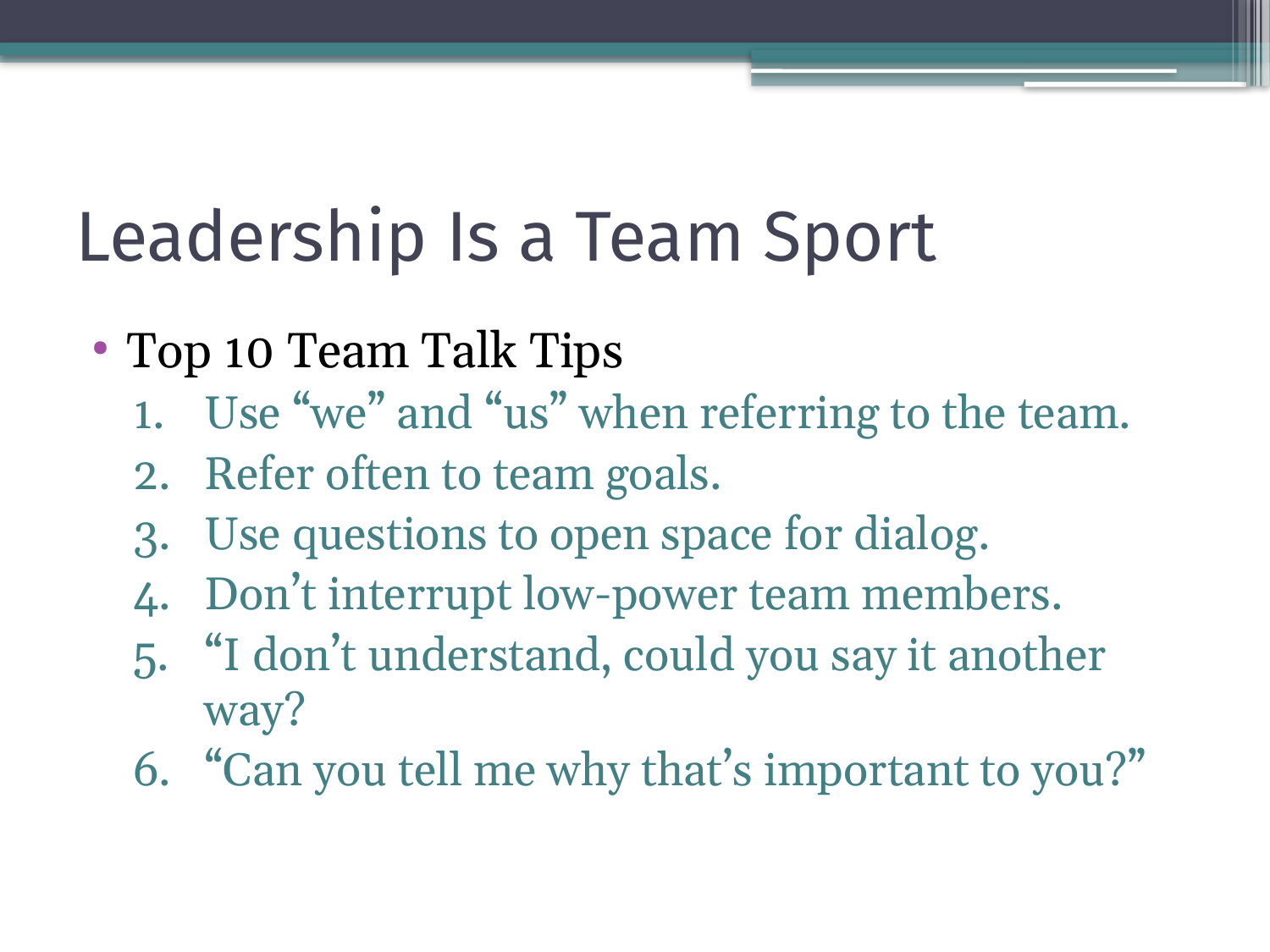

# Leadership Is a Team Sport
Top 10 Team Talk Tips
Use “we” and “us” when referring to the team.
Refer often to team goals.
Use questions to open space for dialog.
Don’t interrupt low-power team members.
“I don’t understand, could you say it another way?
“Can you tell me why that’s important to you?”